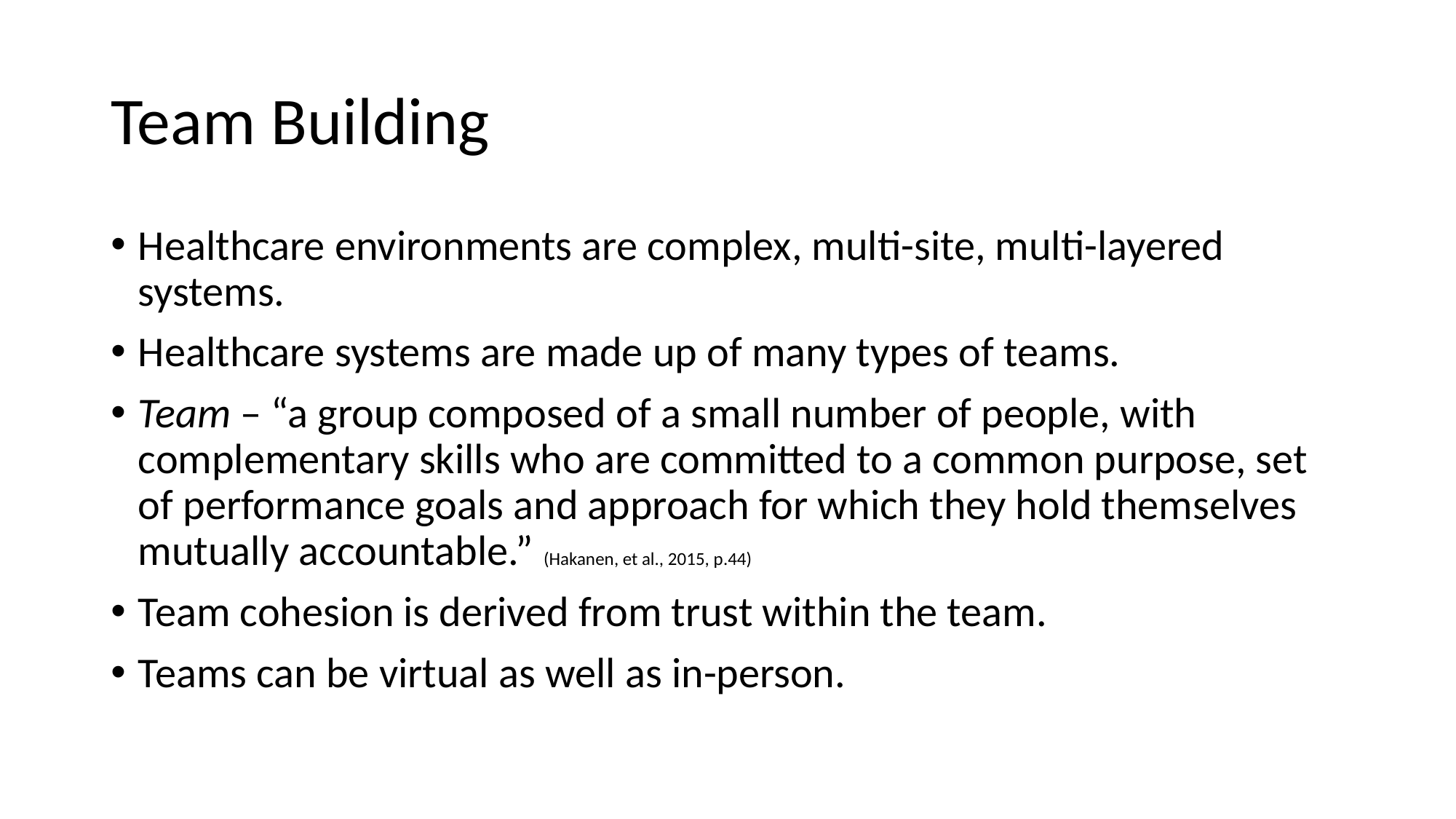

# Team Building
Healthcare environments are complex, multi-site, multi-layered systems.
Healthcare systems are made up of many types of teams.
Team – “a group composed of a small number of people, with complementary skills who are committed to a common purpose, set of performance goals and approach for which they hold themselves mutually accountable.” (Hakanen, et al., 2015, p.44)
Team cohesion is derived from trust within the team.
Teams can be virtual as well as in-person.